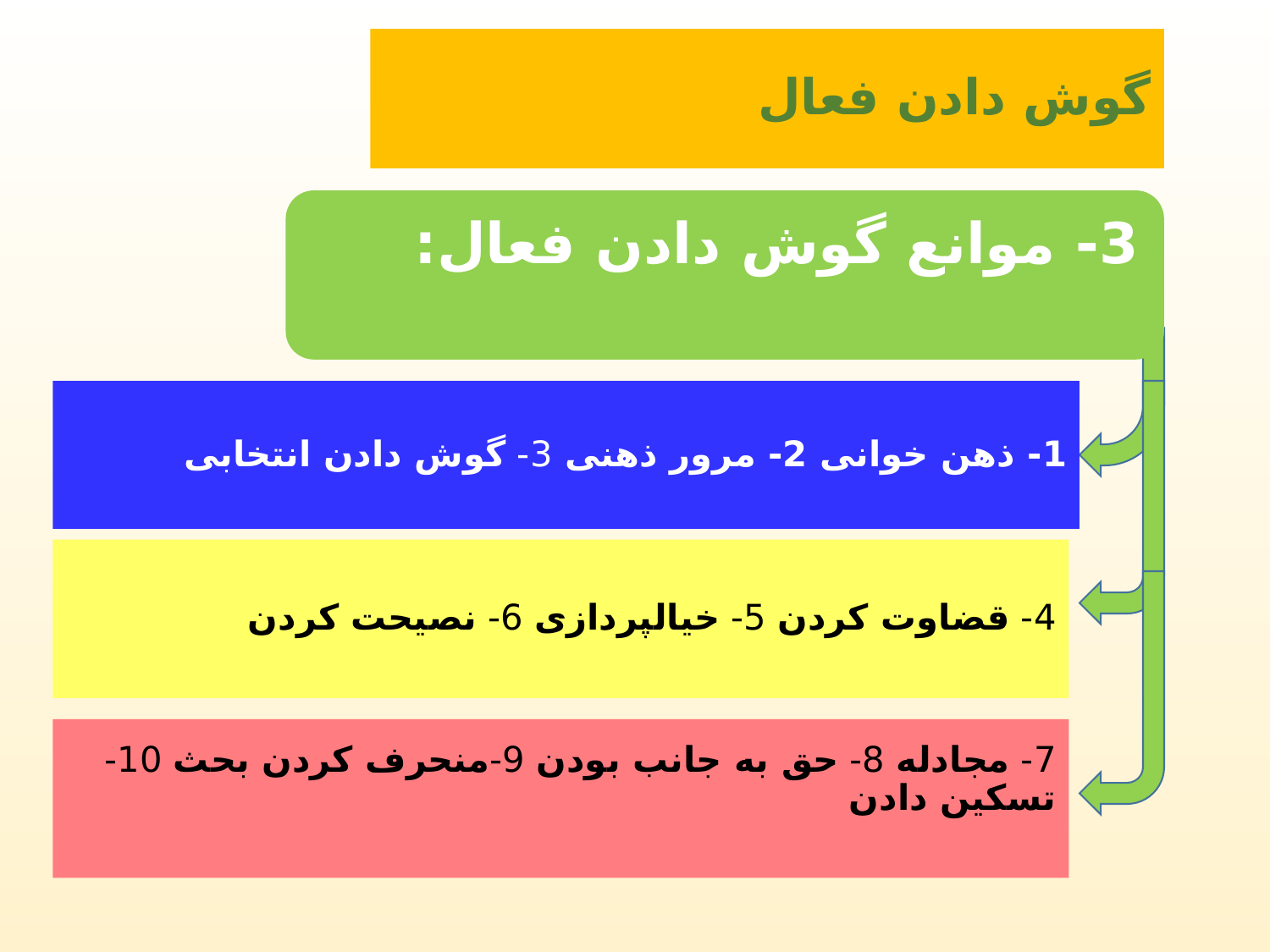

گوش دادن فعال
3- موانع گوش دادن فعال:

# 1- ذهن خوانی 2- مرور ذهنی 3- گوش دادن انتخابی
4- قضاوت کردن 5- خیالپردازی 6- نصیحت کردن

7- مجادله 8- حق به جانب بودن 9-منحرف کردن بحث 10- تسکین دادن